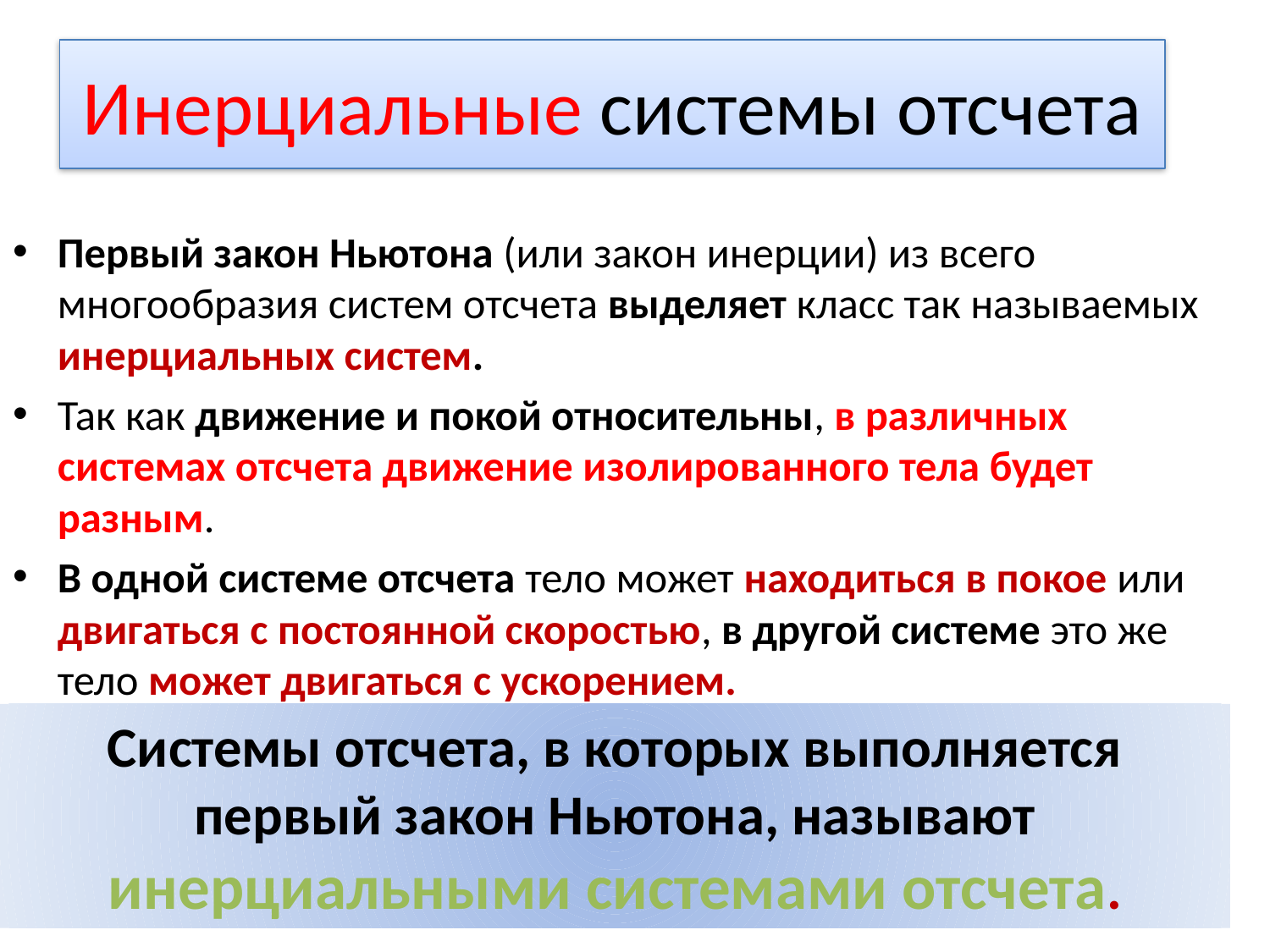

# Инерциальные системы отсчета

Первый закон Ньютона (или закон инерции) из всего многообразия систем отсчета выделяет класс так называемых инерциальных систем.
Так как движение и покой относительны, в различных системах отсчета движение изолированного тела будет разным.
В одной системе отсчета тело может находиться в покое или двигаться с постоянной скоростью, в другой системе это же тело может двигаться с ускорением.
Системы отсчета, в которых выполняется первый закон Ньютона, называют инерциальными системами отсчета.